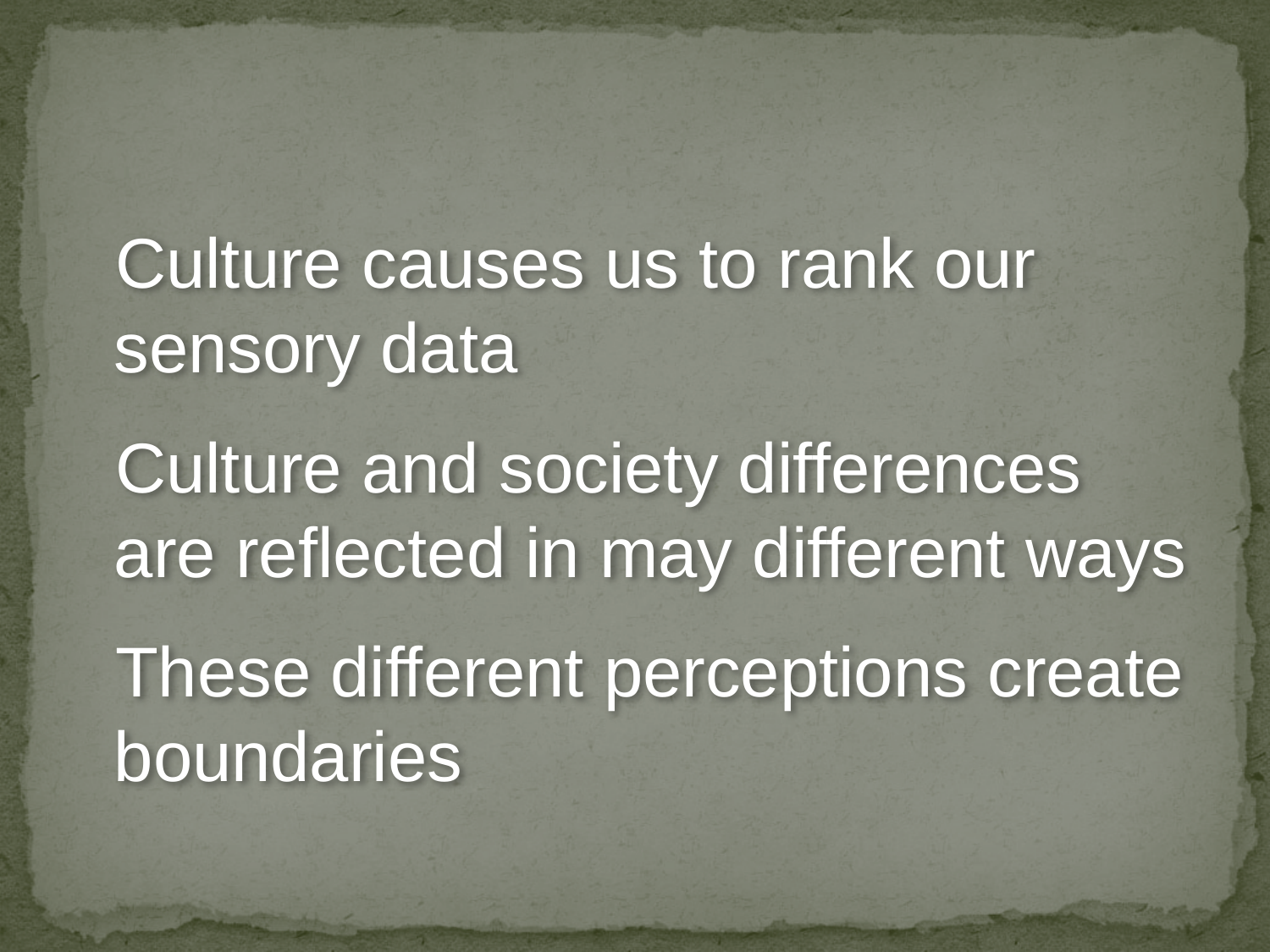

#
  Culture causes us to rank our sensory data
  Culture and society differences are reflected in may different ways
  These different perceptions create boundaries